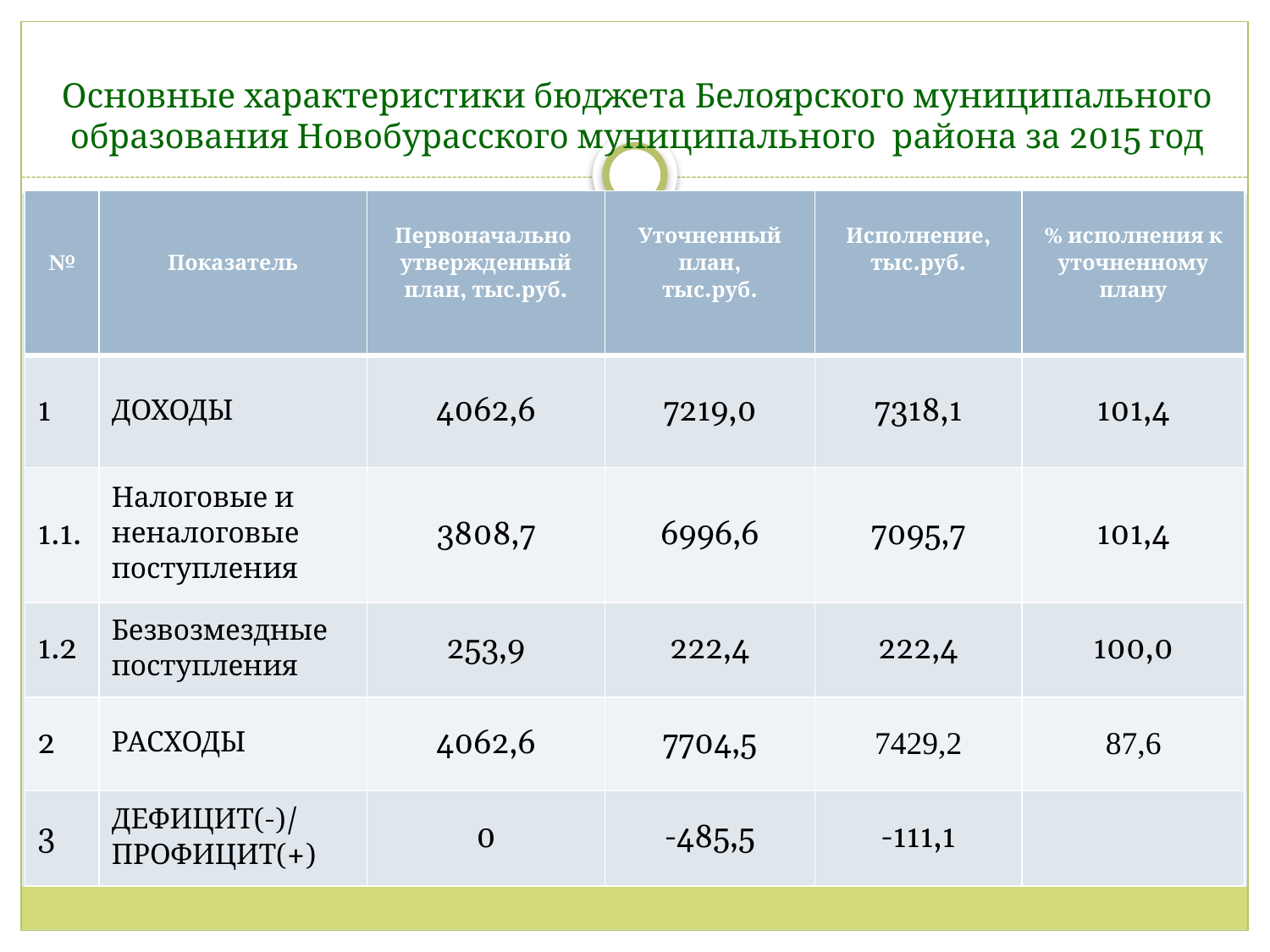

# Основные характеристики бюджета Белоярского муниципального образования Новобурасского муниципального  района за 2015 год
| № | Показатель | Первоначально утвержденный план, тыс.руб. | Уточненный план, тыс.руб. | Исполнение, тыс.руб. | % исполнения к уточненному плану |
| --- | --- | --- | --- | --- | --- |
| 1 | ДОХОДЫ | 4062,6 | 7219,0 | 7318,1 | 101,4 |
| 1.1. | Налоговые и неналоговые поступления | 3808,7 | 6996,6 | 7095,7 | 101,4 |
| 1.2 | Безвозмездные поступления | 253,9 | 222,4 | 222,4 | 100,0 |
| 2 | РАСХОДЫ | 4062,6 | 7704,5 | 7429,2 | 87,6 |
| 3 | ДЕФИЦИТ(-)/ ПРОФИЦИТ(+) | 0 | -485,5 | -111,1 |  |